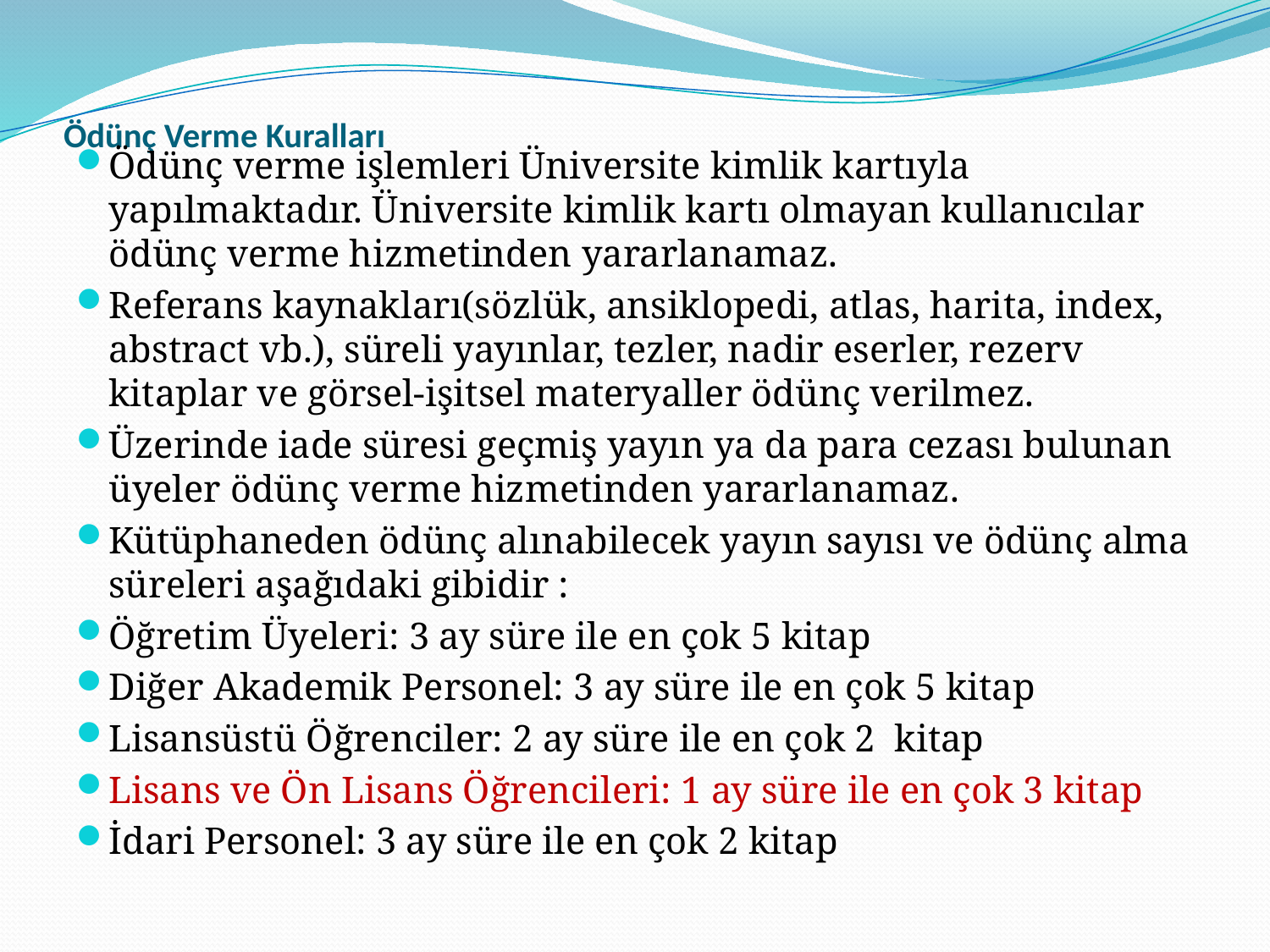

# Ödünç Verme Kuralları
Ödünç verme işlemleri Üniversite kimlik kartıyla yapılmaktadır. Üniversite kimlik kartı olmayan kullanıcılar ödünç verme hizmetinden yararlanamaz.
Referans kaynakları(sözlük, ansiklopedi, atlas, harita, index, abstract vb.), süreli yayınlar, tezler, nadir eserler, rezerv kitaplar ve görsel-işitsel materyaller ödünç verilmez.
Üzerinde iade süresi geçmiş yayın ya da para cezası bulunan üyeler ödünç verme hizmetinden yararlanamaz.
Kütüphaneden ödünç alınabilecek yayın sayısı ve ödünç alma süreleri aşağıdaki gibidir :
Öğretim Üyeleri: 3 ay süre ile en çok 5 kitap
Diğer Akademik Personel: 3 ay süre ile en çok 5 kitap
Lisansüstü Öğrenciler: 2 ay süre ile en çok 2  kitap
Lisans ve Ön Lisans Öğrencileri: 1 ay süre ile en çok 3 kitap
İdari Personel: 3 ay süre ile en çok 2 kitap